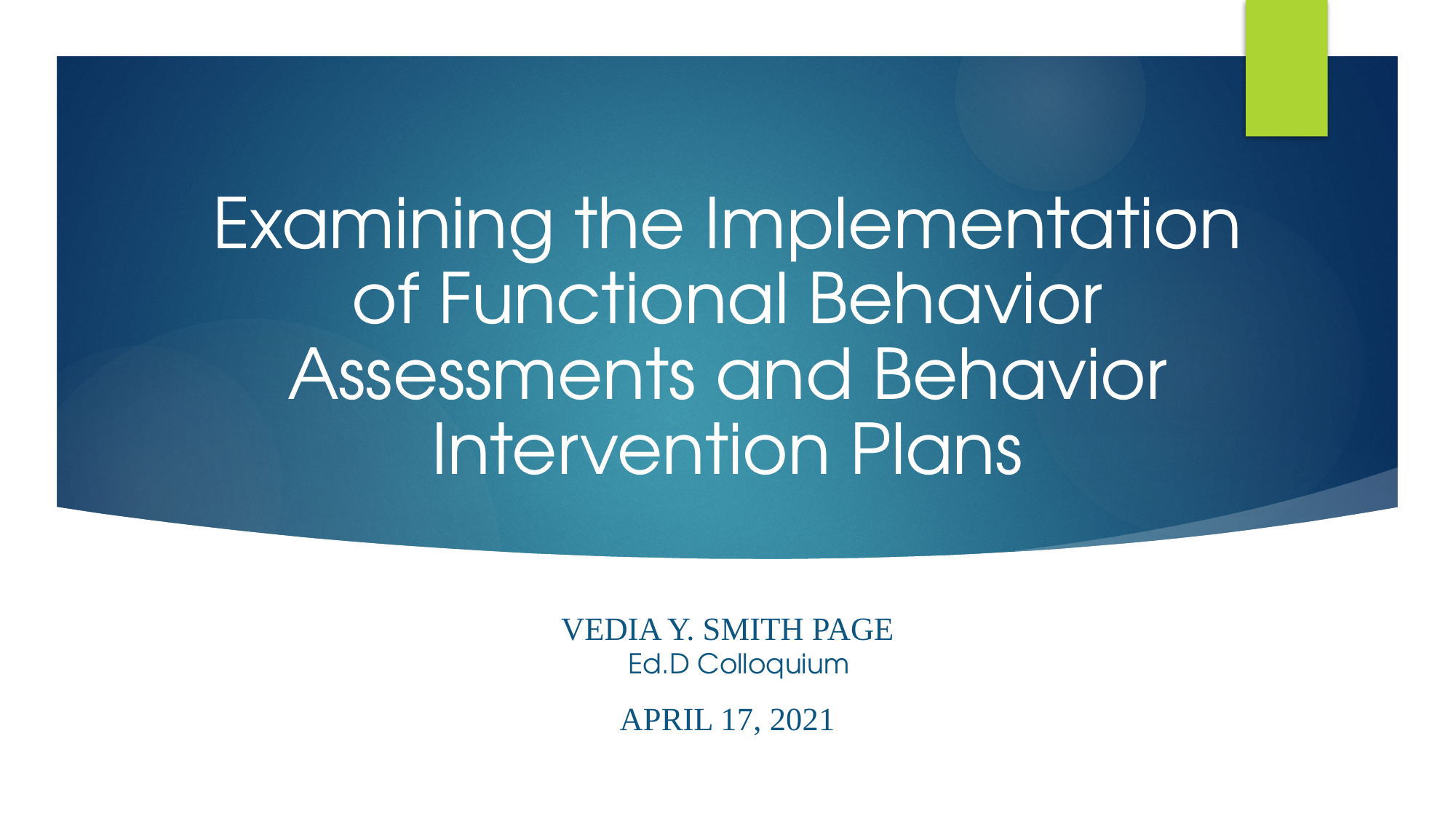

# Examining the Implementation of Functional Behavior Assessments and Behavior Intervention Plans

Vedia Y. smith Page

April 17, 2021
Ed.D Colloquium